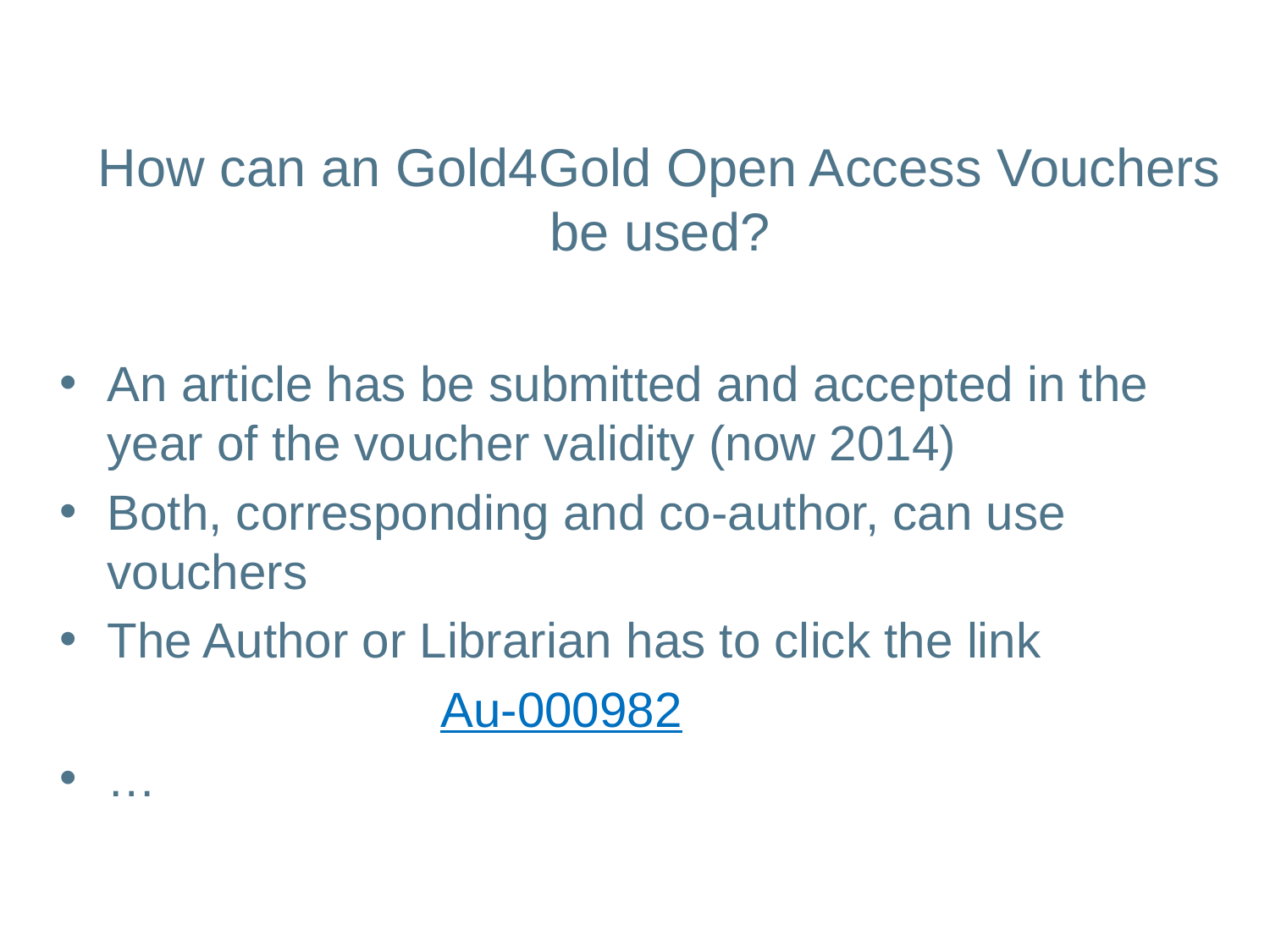

# How can an Gold4Gold Open Access Vouchers be used?
An article has be submitted and accepted in the year of the voucher validity (now 2014)
Both, corresponding and co-author, can use vouchers
The Author or Librarian has to click the link
			Au-000982
…